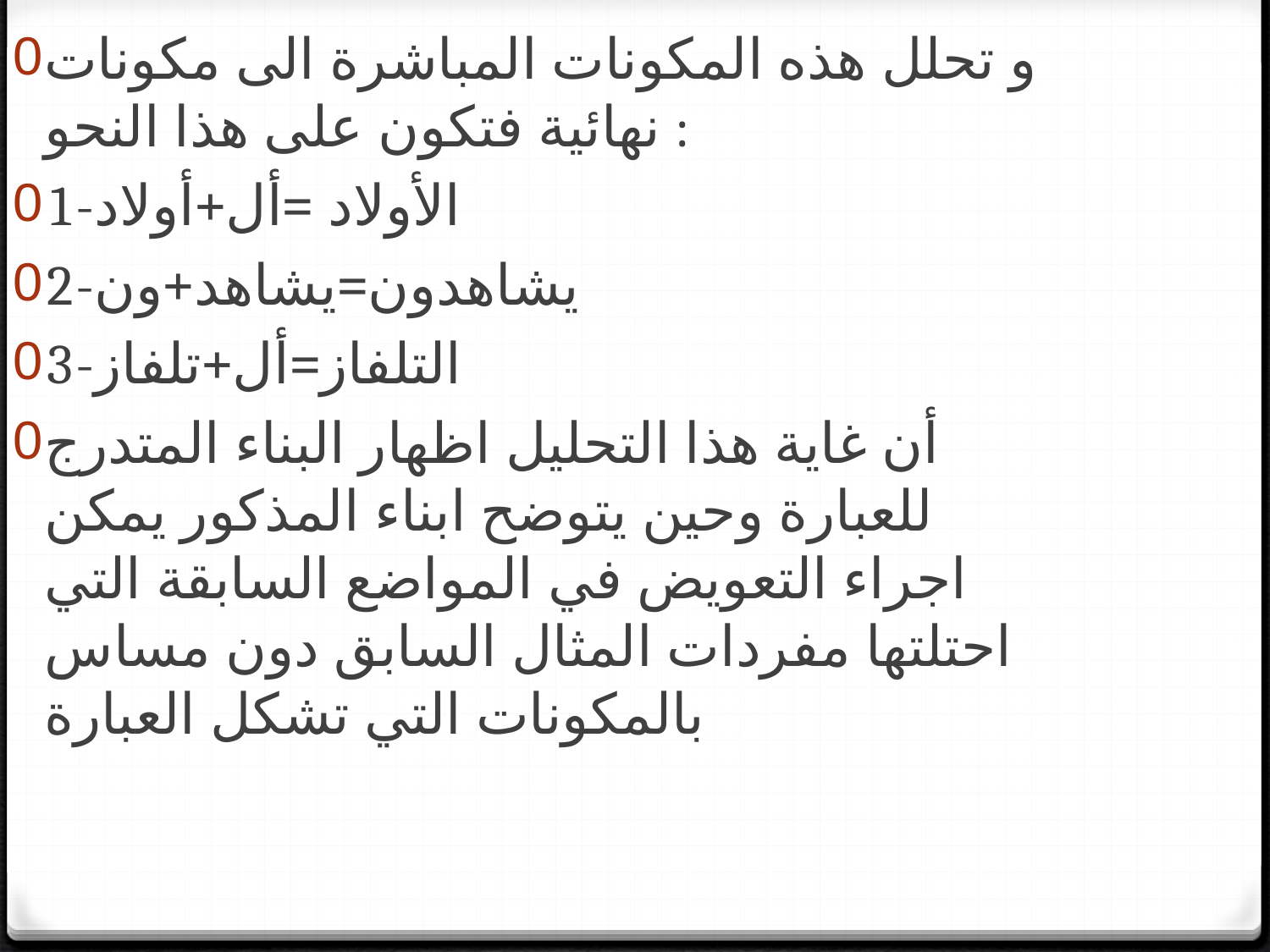

و تحلل هذه المكونات المباشرة الى مكونات نهائية فتكون على هذا النحو :
1-الأولاد =أل+أولاد
2-يشاهدون=يشاهد+ون
3-التلفاز=أل+تلفاز
أن غاية هذا التحليل اظهار البناء المتدرج للعبارة وحين يتوضح ابناء المذكور يمكن اجراء التعويض في المواضع السابقة التي احتلتها مفردات المثال السابق دون مساس بالمكونات التي تشكل العبارة